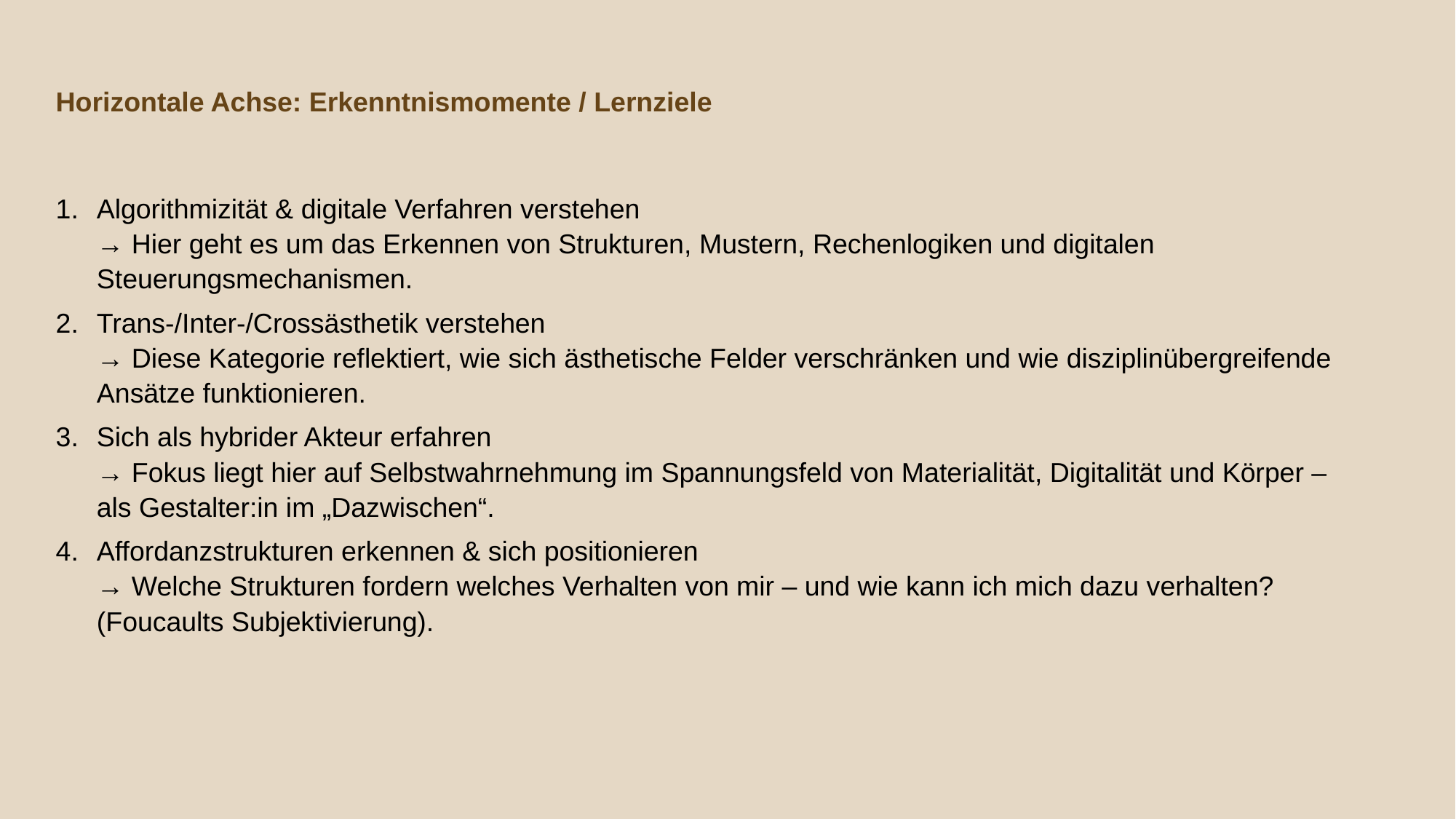

Horizontale Achse: Erkenntnismomente / Lernziele

Algorithmizität & digitale Verfahren verstehen
→ Hier geht es um das Erkennen von Strukturen, Mustern, Rechenlogiken und digitalen Steuerungsmechanismen.
Trans-/Inter-/Crossästhetik verstehen
→ Diese Kategorie reflektiert, wie sich ästhetische Felder verschränken und wie disziplinübergreifende Ansätze funktionieren.
Sich als hybrider Akteur erfahren
→ Fokus liegt hier auf Selbstwahrnehmung im Spannungsfeld von Materialität, Digitalität und Körper – als Gestalter:in im „Dazwischen“.
Affordanzstrukturen erkennen & sich positionieren
→ Welche Strukturen fordern welches Verhalten von mir – und wie kann ich mich dazu verhalten? (Foucaults Subjektivierung).